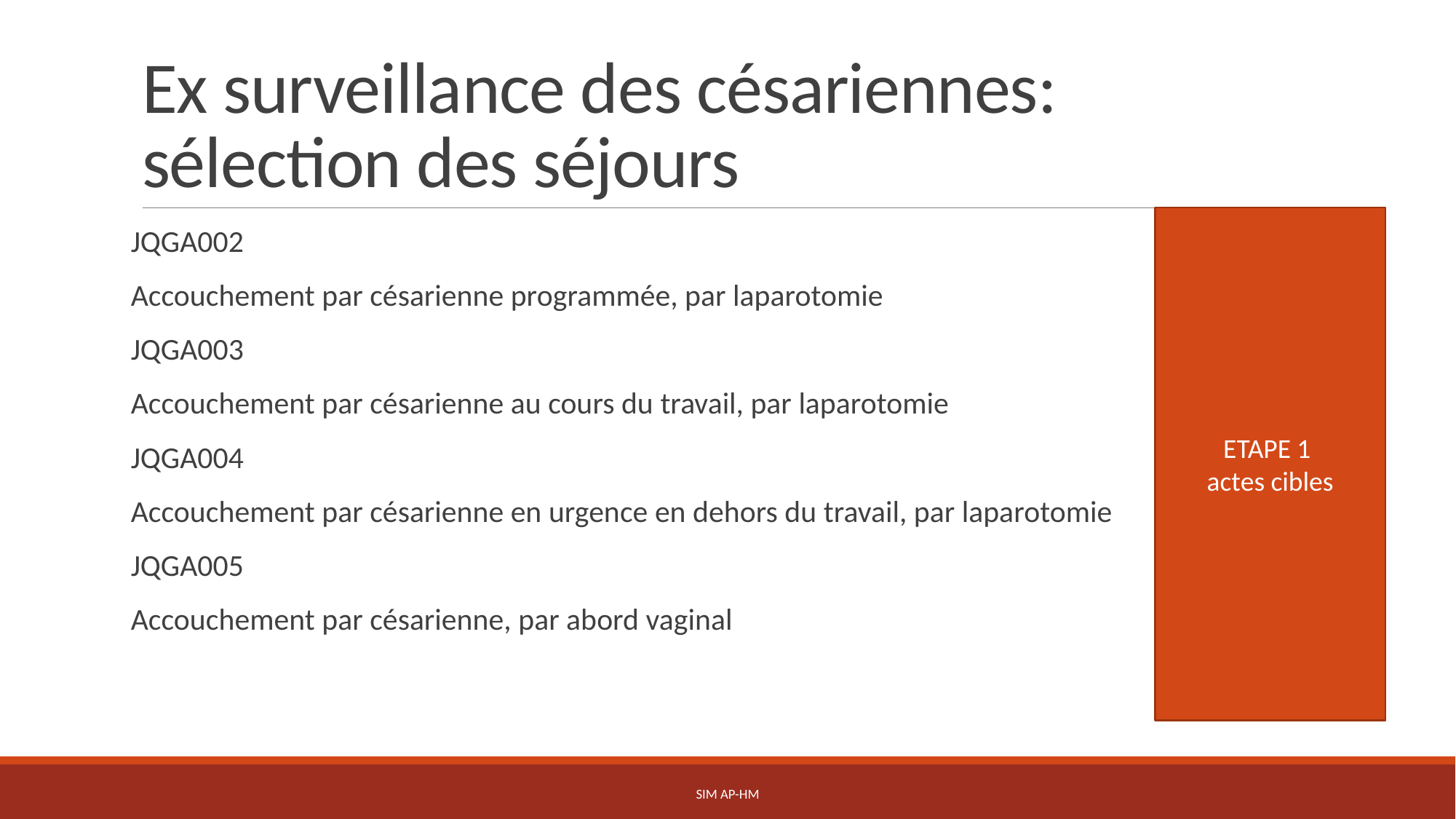

# Ex surveillance des césariennes: sélection des séjours
ETAPE 1
actes cibles
JQGA002
Accouchement par césarienne programmée, par laparotomie
JQGA003
Accouchement par césarienne au cours du travail, par laparotomie
JQGA004
Accouchement par césarienne en urgence en dehors du travail, par laparotomie
JQGA005
Accouchement par césarienne, par abord vaginal
SIM AP-HM